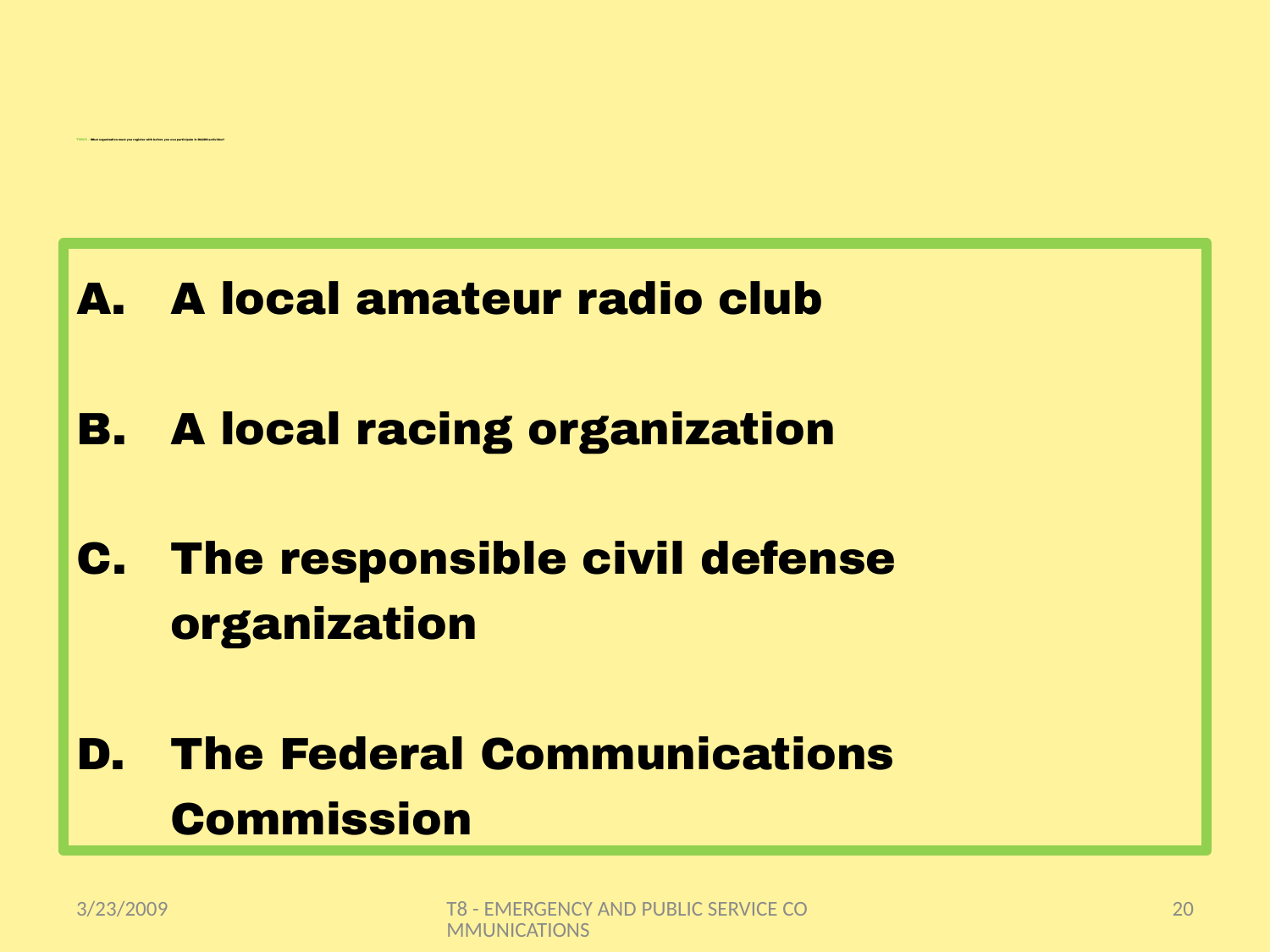

# T8B05 - What organization must you register with before you can participate in RACES activities?

A local amateur radio club

A local racing organization

The responsible civil defense organization

The Federal Communications Commission
3/23/2009
T8 - EMERGENCY AND PUBLIC SERVICE COMMUNICATIONS
20